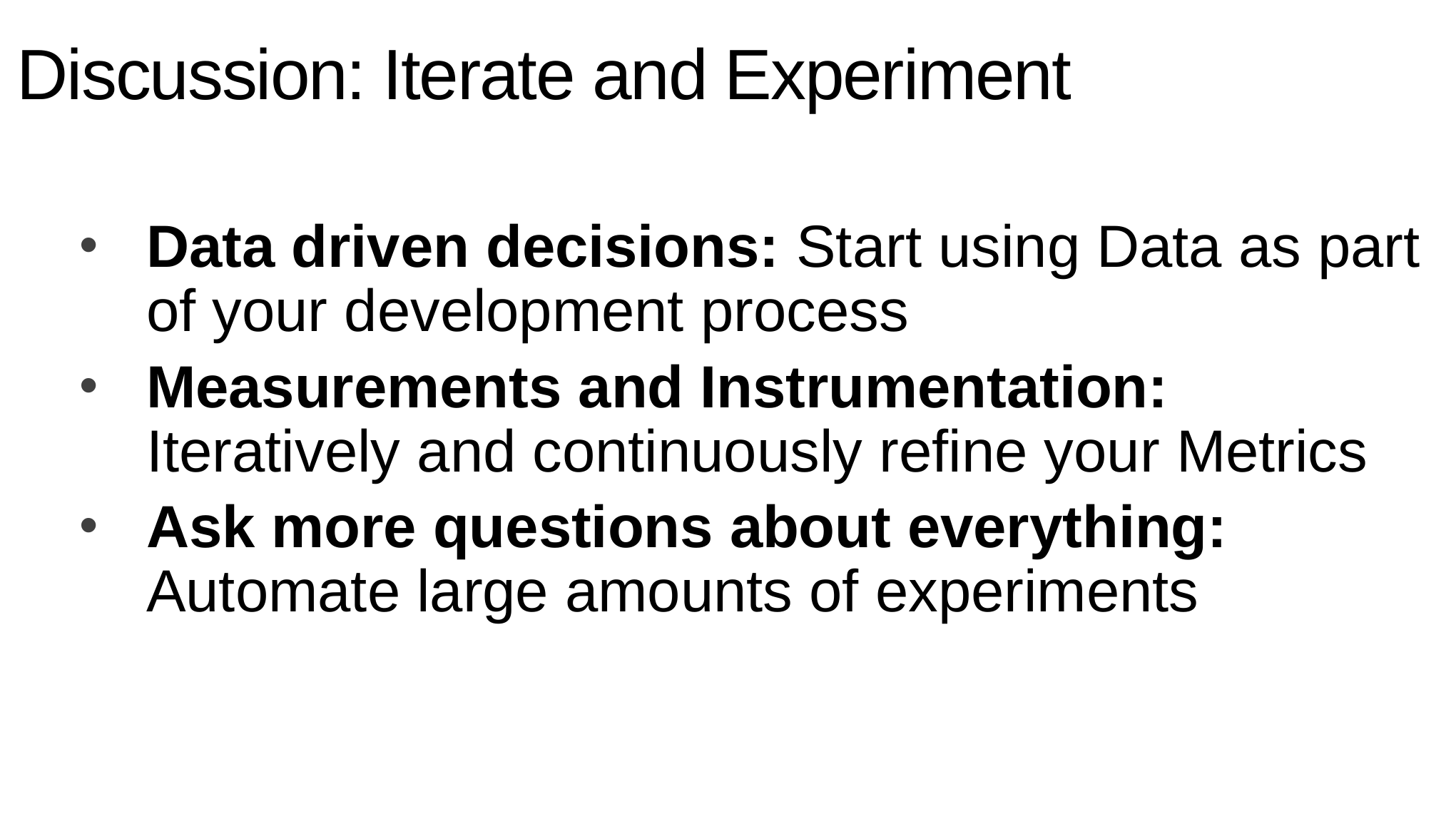

Discussion: Iterate and Experiment

Data driven decisions: Start using Data as part of your development process
Measurements and Instrumentation: Iteratively and continuously refine your Metrics
Ask more questions about everything: Automate large amounts of experiments